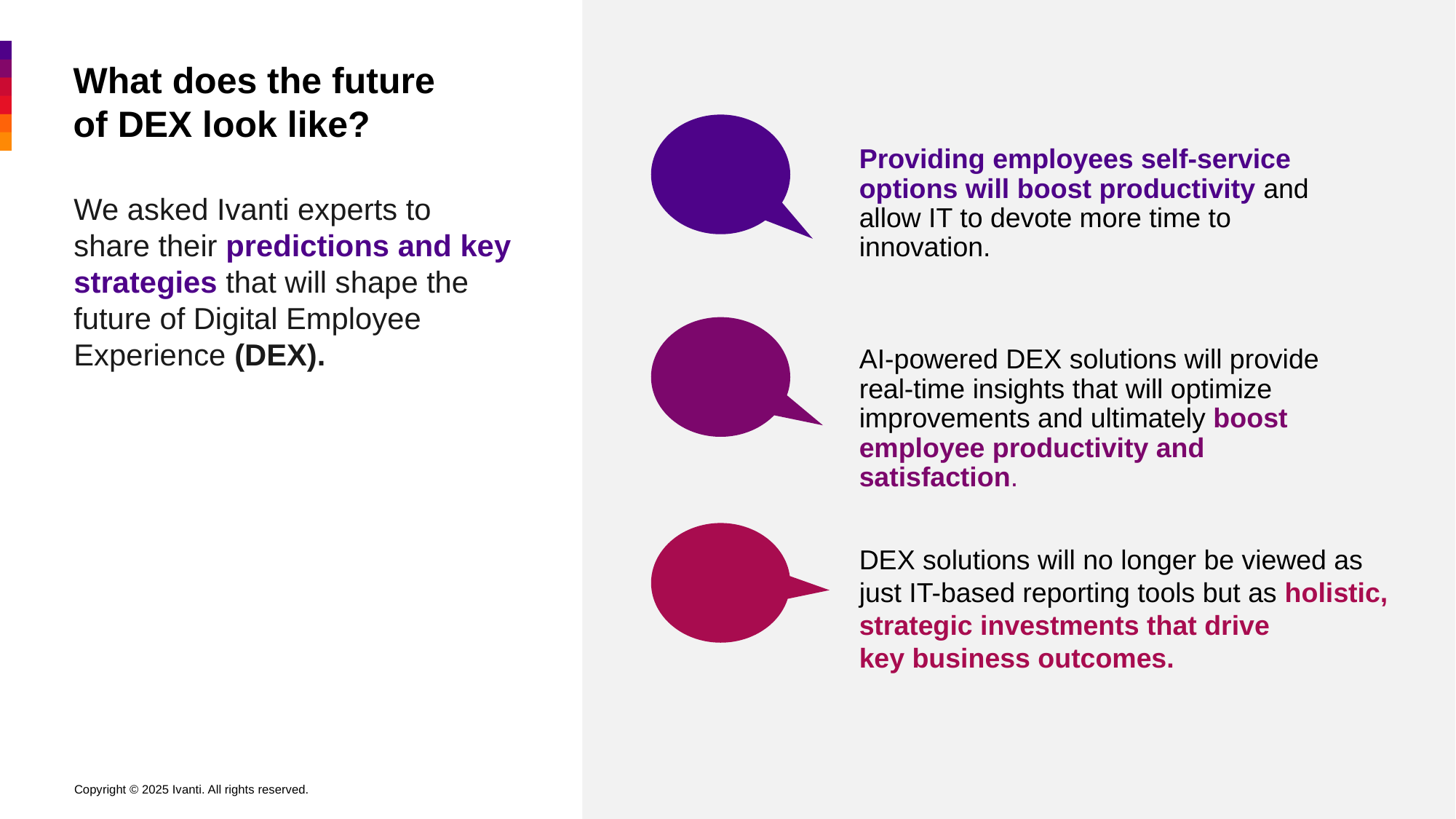

# What does the future of DEX look like?

Providing employees self-service options will boost productivity and allow IT to devote more time to innovation.
We asked Ivanti experts to
share their predictions and key strategies that will shape the
future of Digital Employee Experience (DEX).

AI-powered DEX solutions will provide real-time insights that will optimize improvements and ultimately boost employee productivity and satisfaction.

DEX solutions will no longer be viewed as just IT-based reporting tools but as holistic, strategic investments that drive key business outcomes.